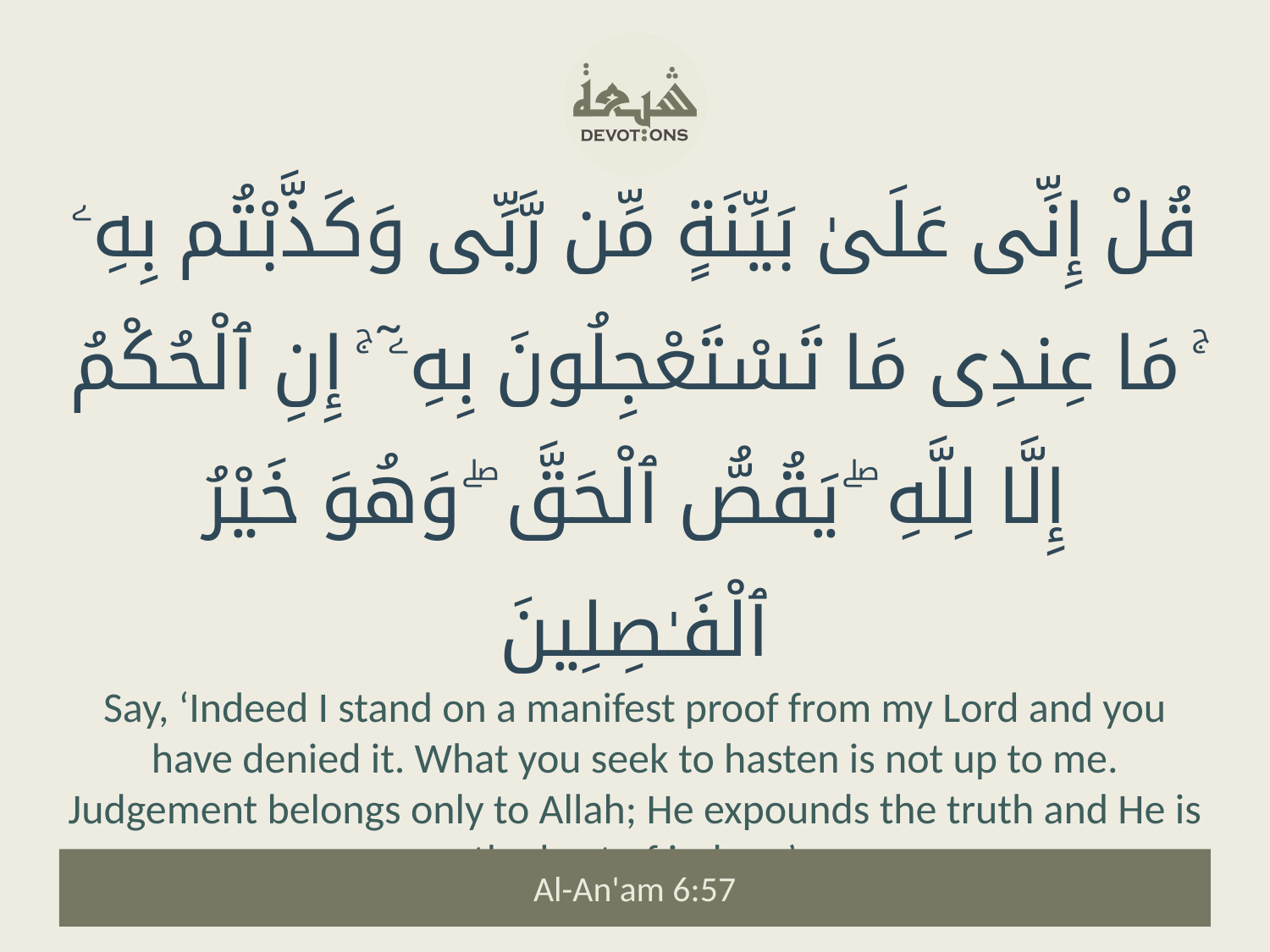

قُلْ إِنِّى عَلَىٰ بَيِّنَةٍ مِّن رَّبِّى وَكَذَّبْتُم بِهِۦ ۚ مَا عِندِى مَا تَسْتَعْجِلُونَ بِهِۦٓ ۚ إِنِ ٱلْحُكْمُ إِلَّا لِلَّهِ ۖ يَقُصُّ ٱلْحَقَّ ۖ وَهُوَ خَيْرُ ٱلْفَـٰصِلِينَ
Say, ‘Indeed I stand on a manifest proof from my Lord and you have denied it. What you seek to hasten is not up to me. Judgement belongs only to Allah; He expounds the truth and He is the best of judges.’
Al-An'am 6:57